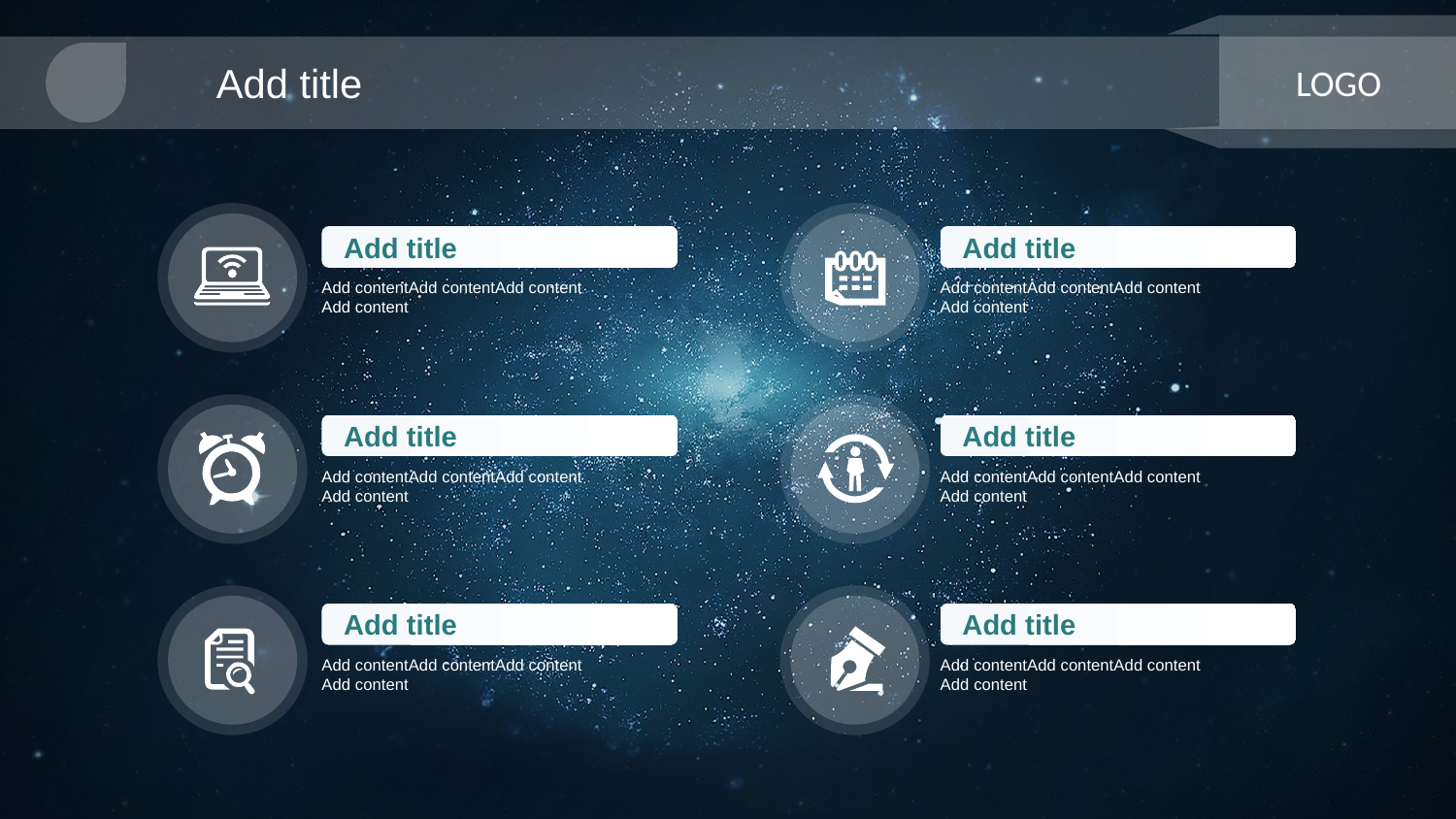

Add title
LOGO

Add title
Add title

Add contentAdd contentAdd content
Add content

Add contentAdd contentAdd content
Add content

Add title
Add title

Add contentAdd contentAdd content
Add content

Add contentAdd contentAdd content
Add content

Add title
Add title

Add contentAdd contentAdd content
Add content

Add contentAdd contentAdd content
Add content